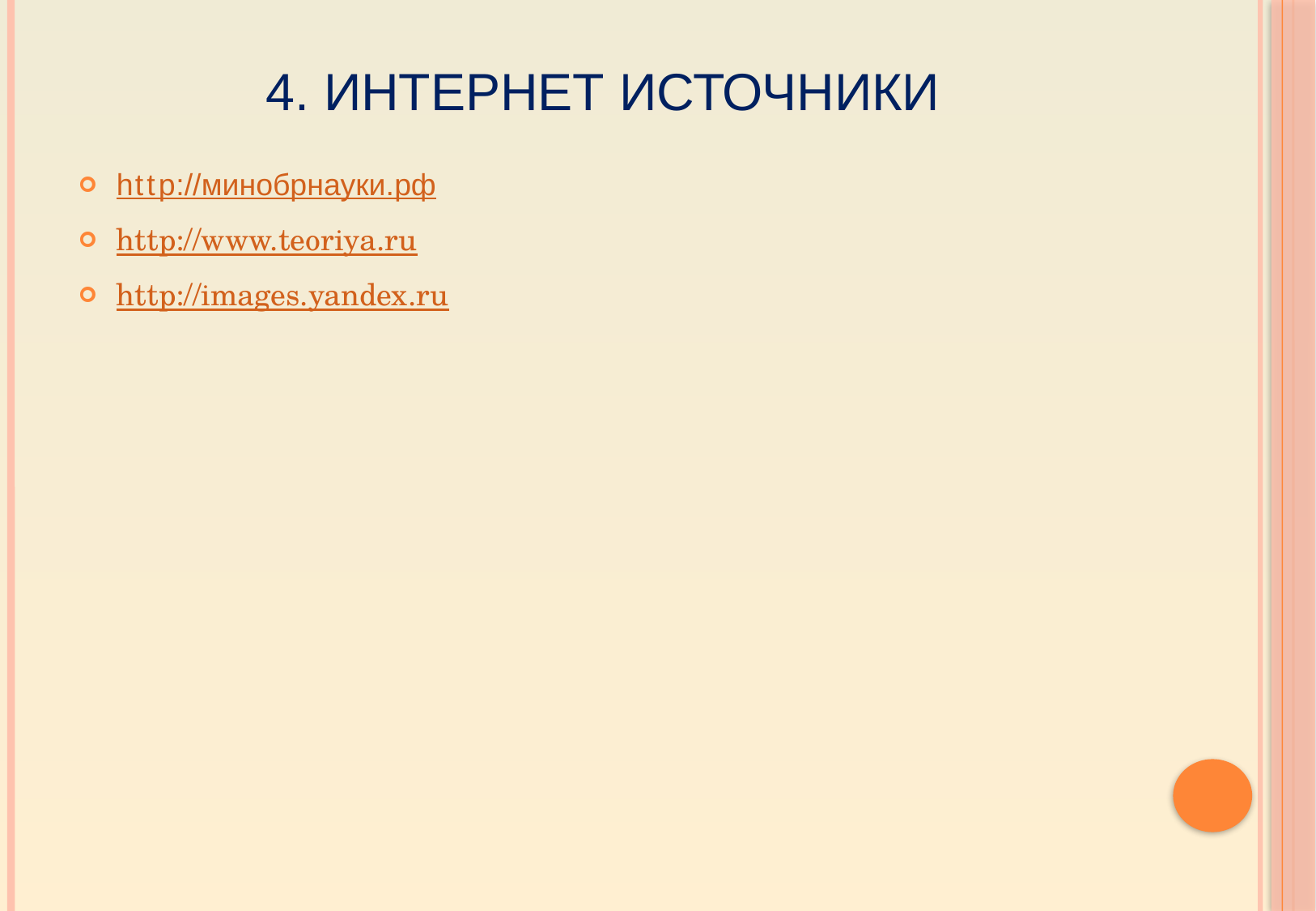

# 4. Интернет источники
http://минобрнауки.рф
http://www.teoriya.ru
http://images.yandex.ru